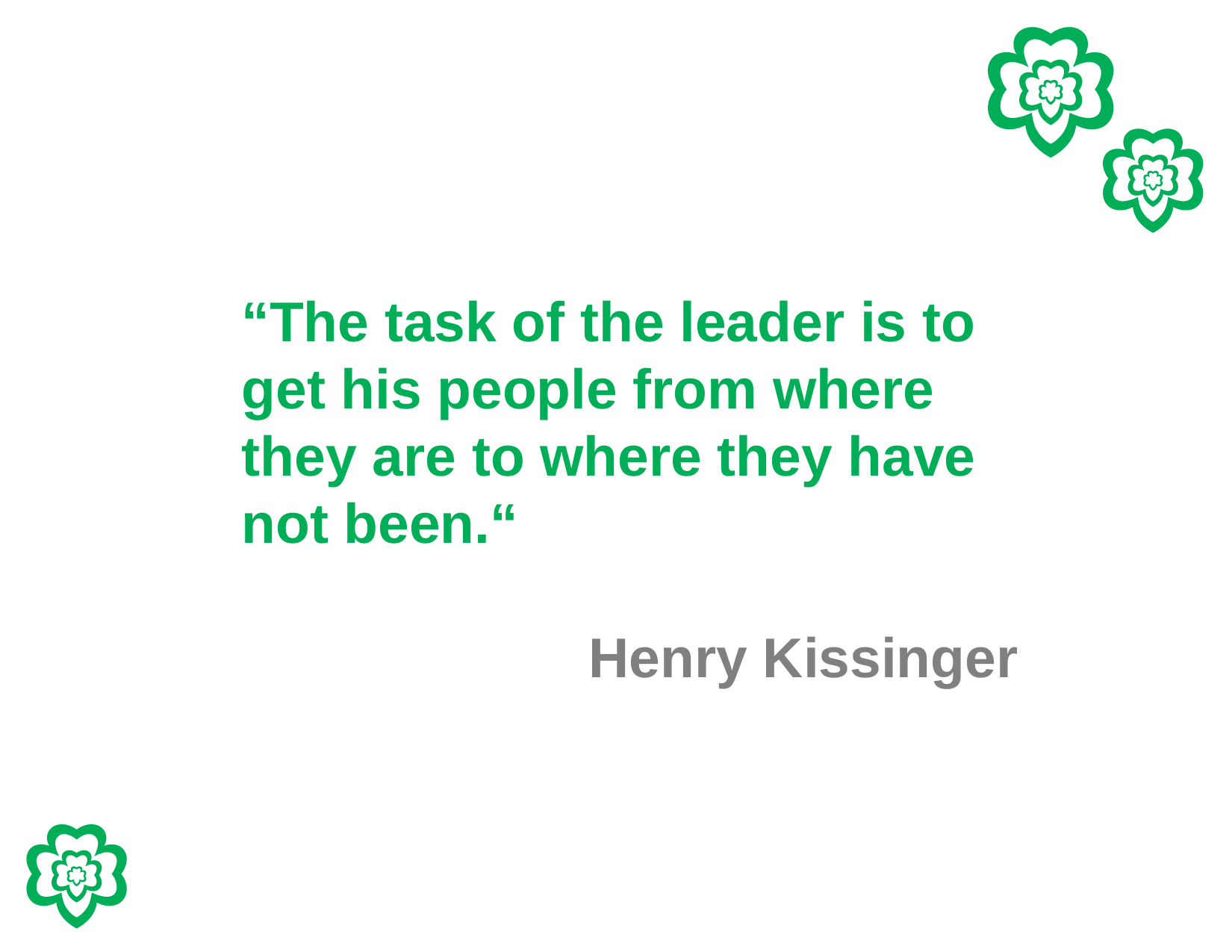

“The task of the leader is to get his people from where they are to where they have not been.“

Henry Kissinger